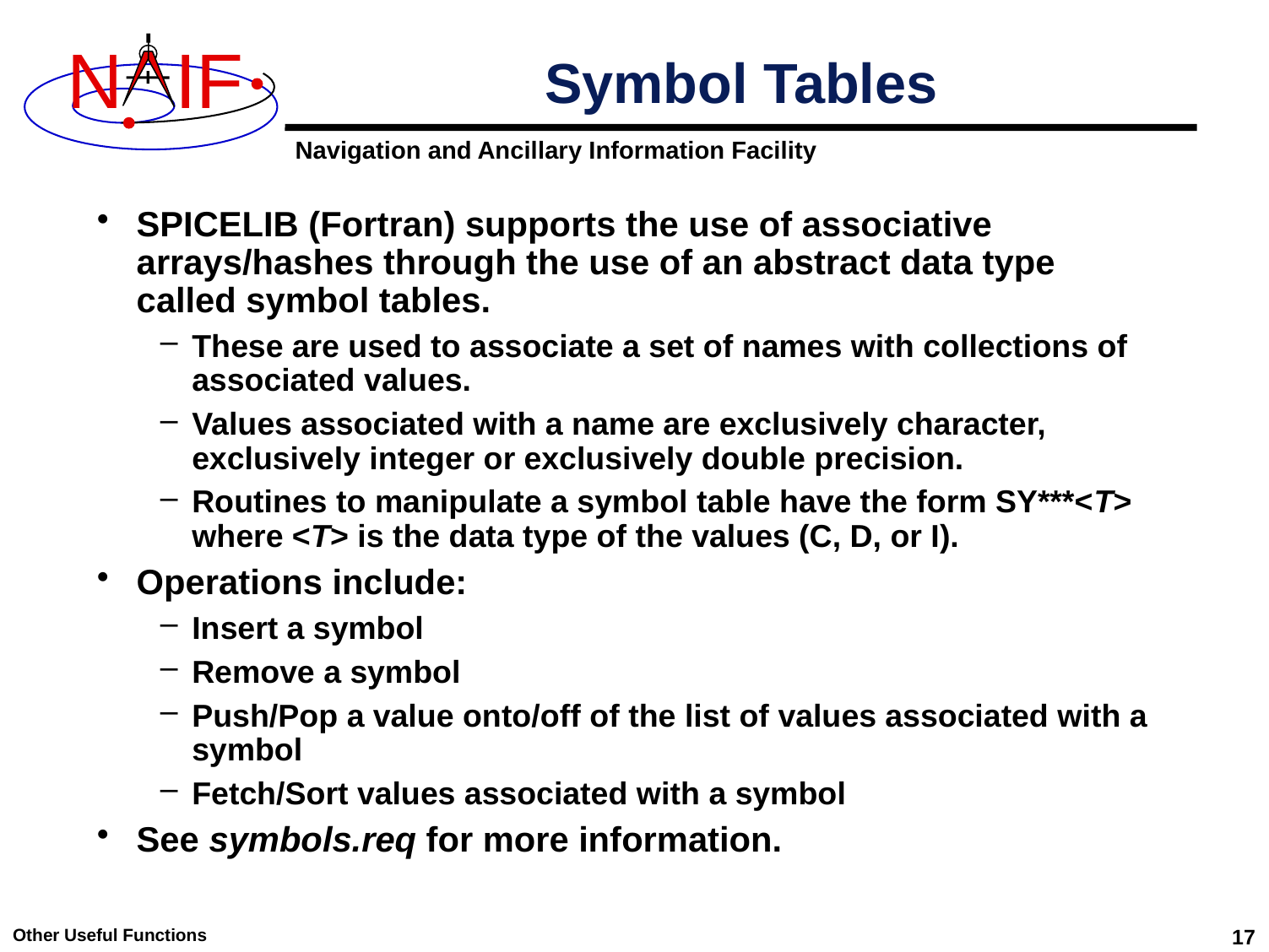

# Symbol Tables
SPICELIB (Fortran) supports the use of associative arrays/hashes through the use of an abstract data type called symbol tables.
These are used to associate a set of names with collections of associated values.
Values associated with a name are exclusively character, exclusively integer or exclusively double precision.
Routines to manipulate a symbol table have the form SY***<T> where <T> is the data type of the values (C, D, or I).
Operations include:
Insert a symbol
Remove a symbol
Push/Pop a value onto/off of the list of values associated with a symbol
Fetch/Sort values associated with a symbol
See symbols.req for more information.
Other Useful Functions
17